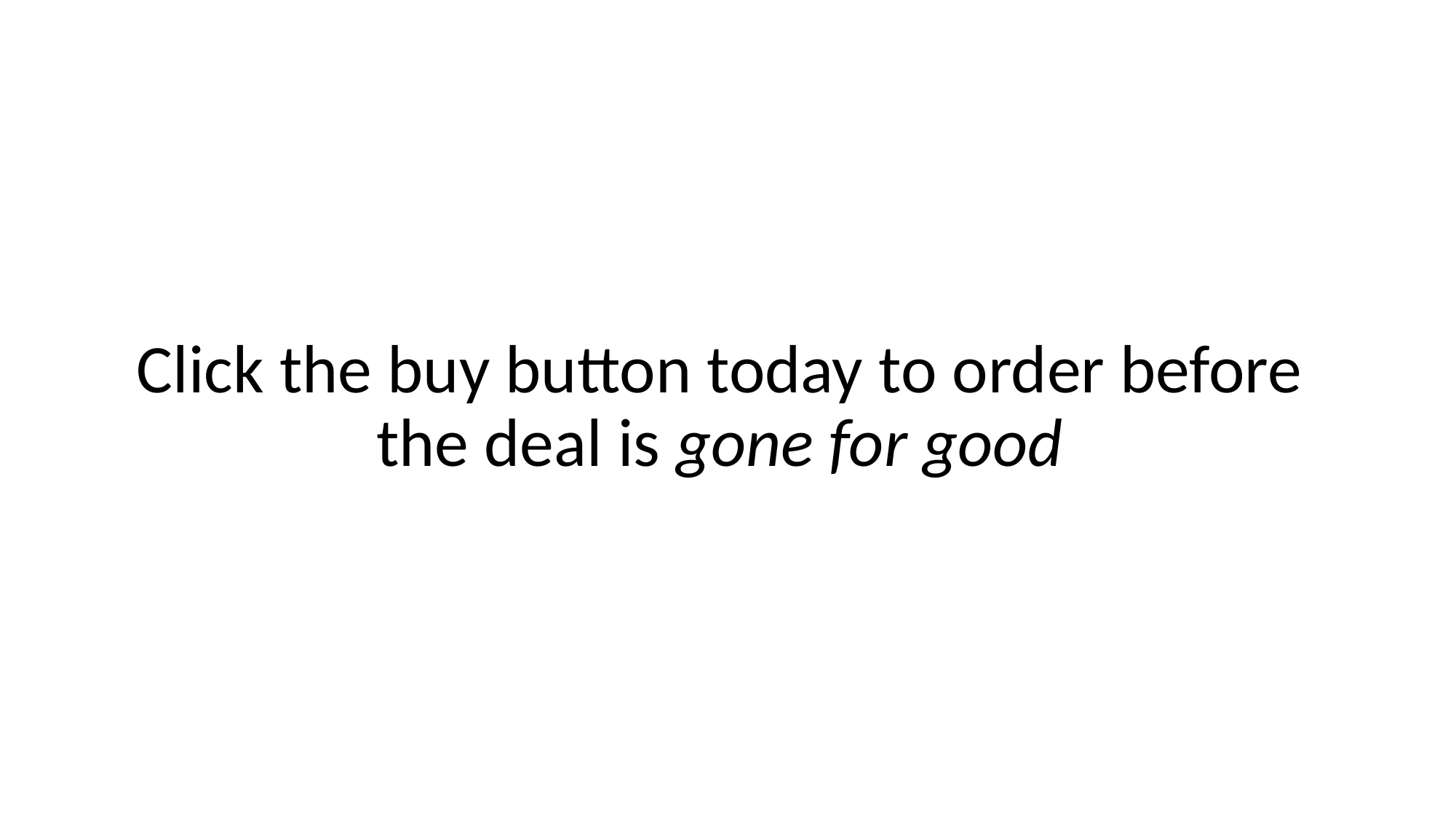

Click the buy button today to order before the deal is gone for good